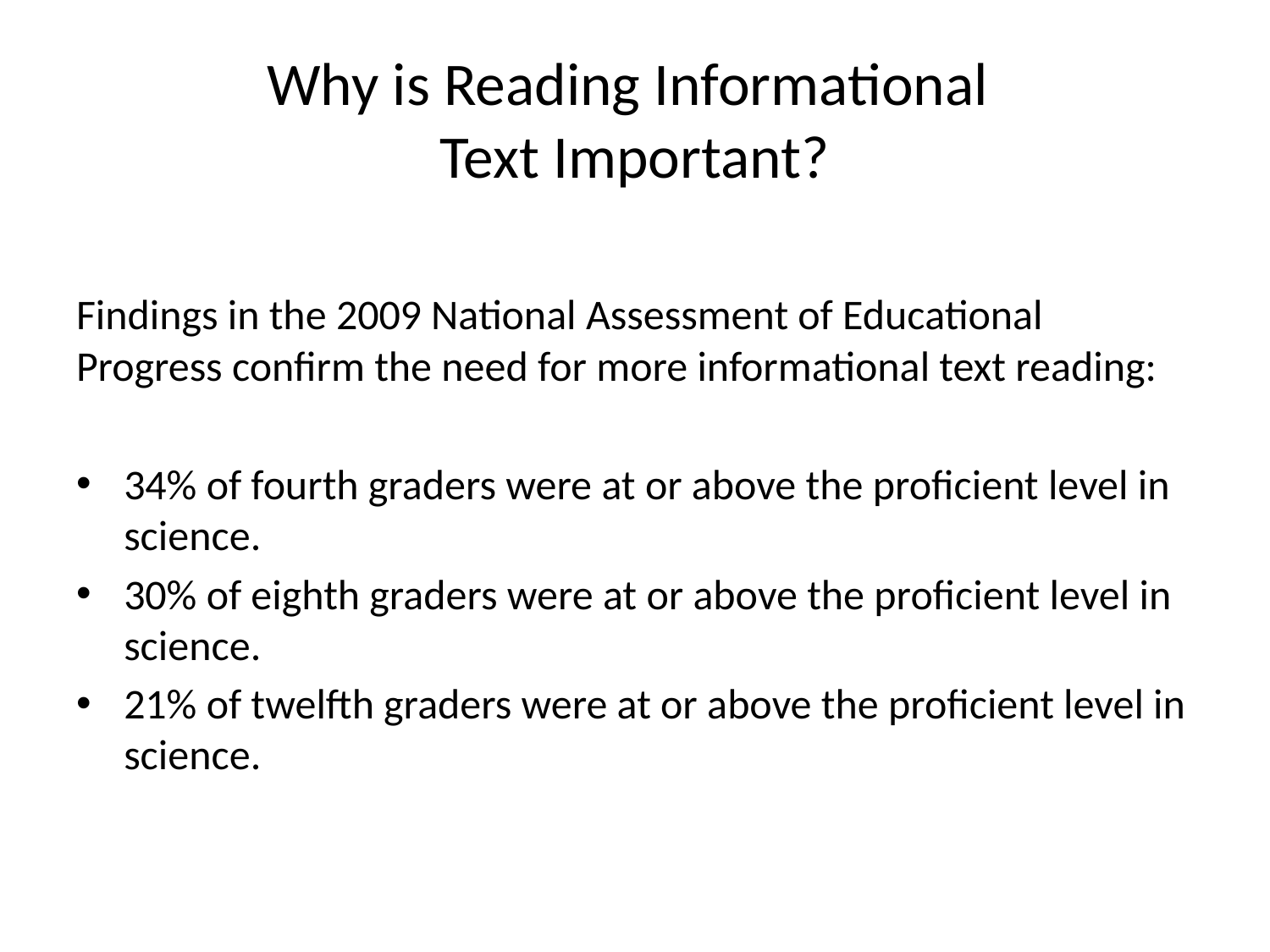

# Why is Reading Informational Text Important?

Findings in the 2009 National Assessment of Educational Progress confirm the need for more informational text reading:

34% of fourth graders were at or above the proficient level in science.
30% of eighth graders were at or above the proficient level in science.
21% of twelfth graders were at or above the proficient level in science.